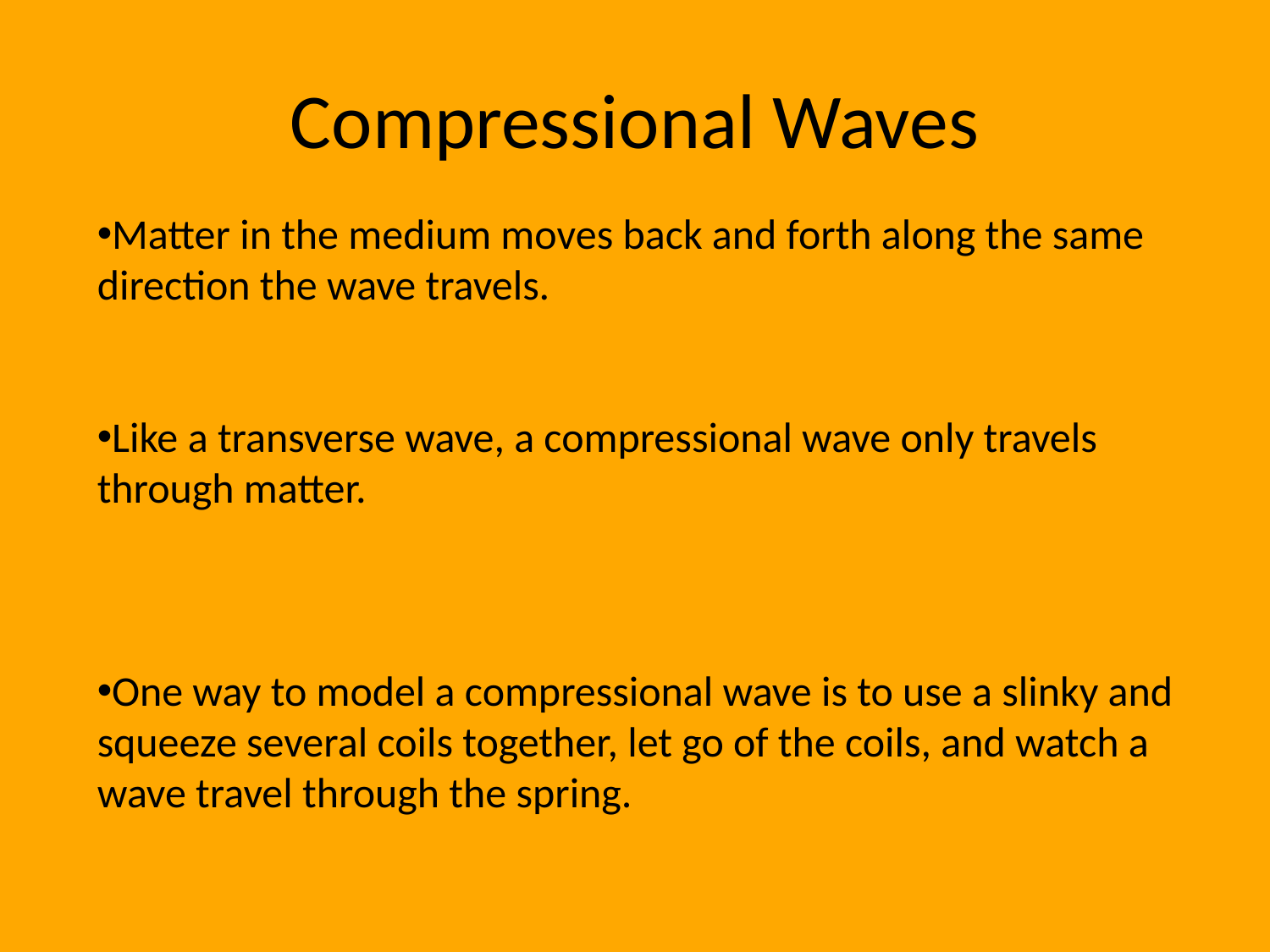

# Compressional Waves
Matter in the medium moves back and forth along the same direction the wave travels.

Like a transverse wave, a compressional wave only travels through matter.

One way to model a compressional wave is to use a slinky and squeeze several coils together, let go of the coils, and watch a wave travel through the spring.